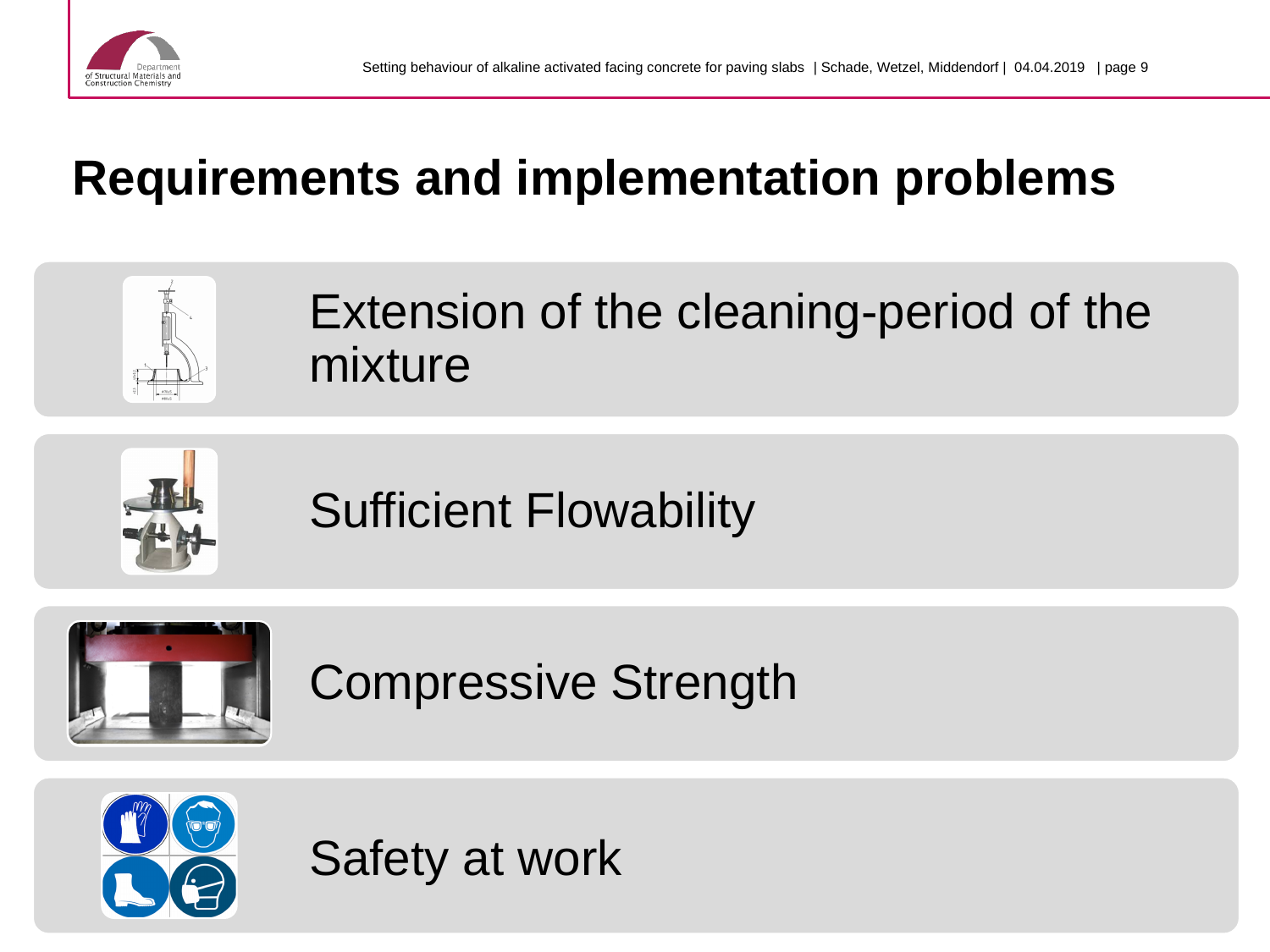

Requirements and implementation problems
Extension of the cleaning-period of the mixture
Sufficient Flowability
Compressive Strength
Safety at work